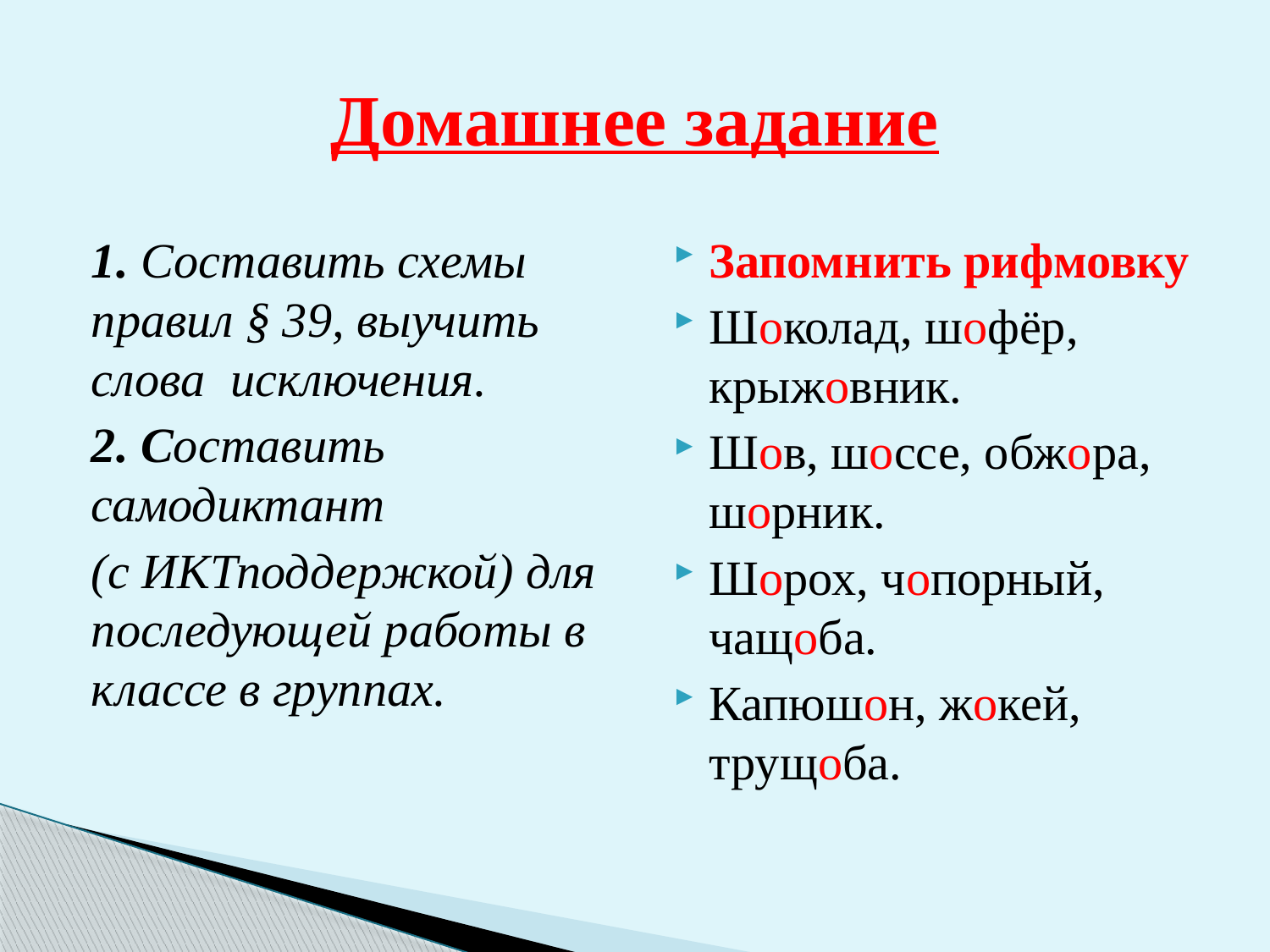

# Домашнее задание
1. Составить схемы правил § 39, выучить слова­  исключения.
2. Составить самодиктант
(с ИКТ­поддержкой) для последующей работы в классе в группах.

Запомнить рифмовку
Шоколад, шофёр, крыжовник.
Шов, шоссе, обжора, шорник.
Шорох, чопорный, чащоба.
Капюшон, жокей, трущоба.